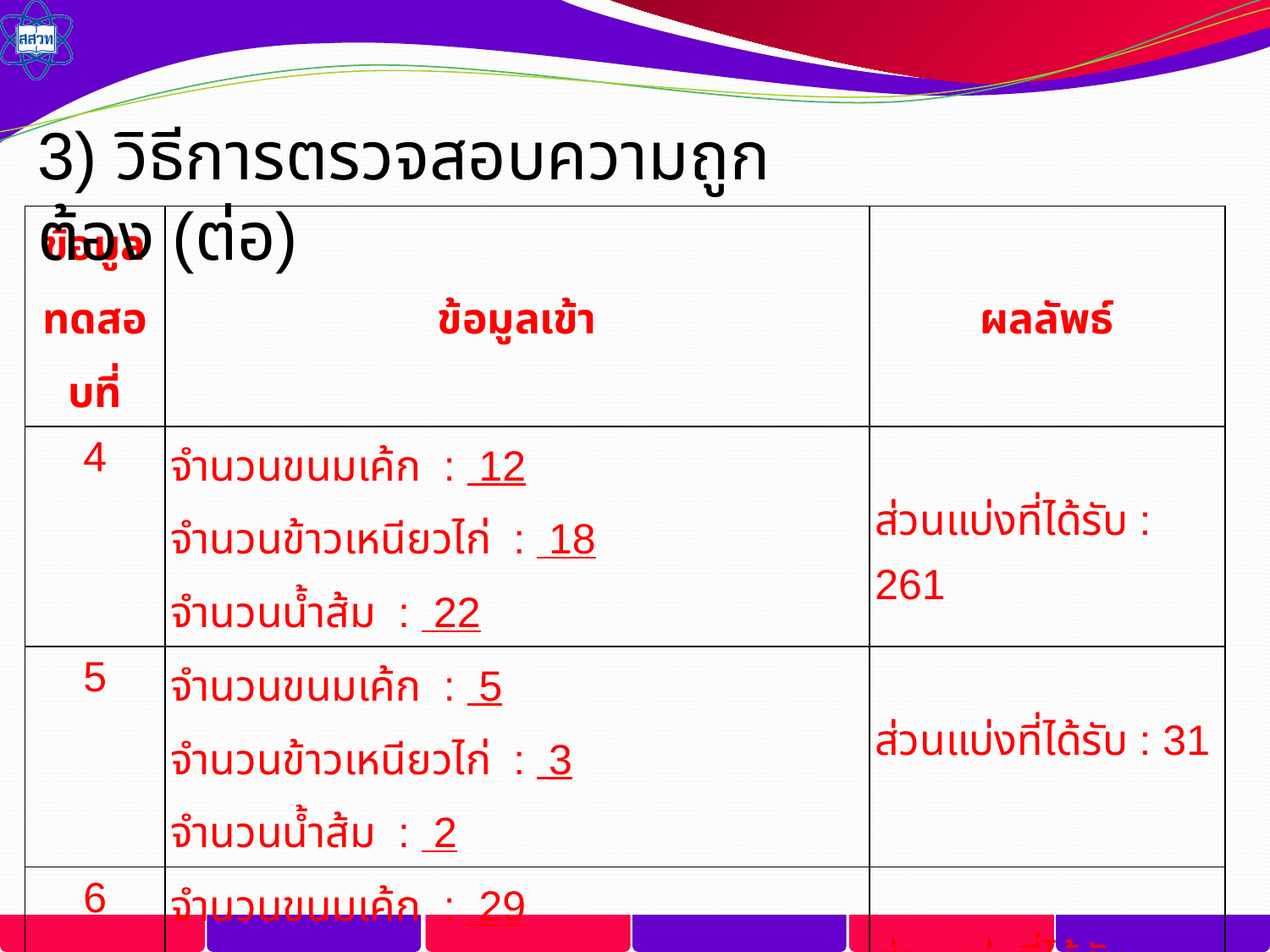

3) วิธีการตรวจสอบความถูกต้อง (ต่อ)
| ข้อมูลทดสอบที่ | ข้อมูลเข้า | ผลลัพธ์ |
| --- | --- | --- |
| 4 | จำนวนขนมเค้ก : 12 จำนวนข้าวเหนียวไก่ : 18 จำนวนน้ำส้ม : 22 | ส่วนแบ่งที่ได้รับ : 261 |
| 5 | จำนวนขนมเค้ก : 5 จำนวนข้าวเหนียวไก่ : 3 จำนวนน้ำส้ม : 2 | ส่วนแบ่งที่ได้รับ : 31 |
| 6 | จำนวนขนมเค้ก : 29 จำนวนข้าวเหนียวไก่ : 4 จำนวนน้ำส้ม : 4 | ส่วนแบ่งที่ได้รับ : 119 |